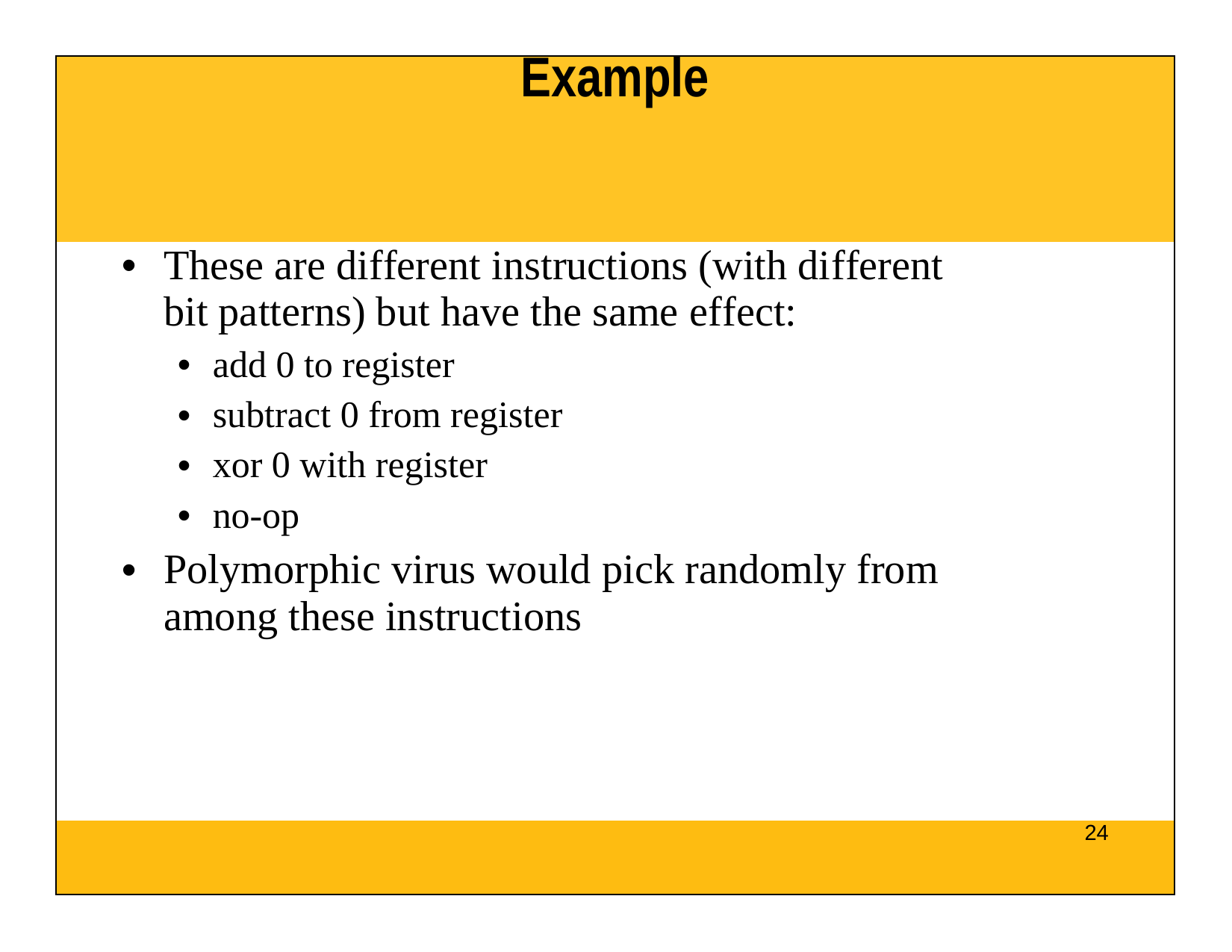

| Example |
| --- |
| These are different instructions (with different bit patterns) but have the same effect: add 0 to register subtract 0 from register xor 0 with register no-op Polymorphic virus would pick randomly from among these instructions |
| 24 |